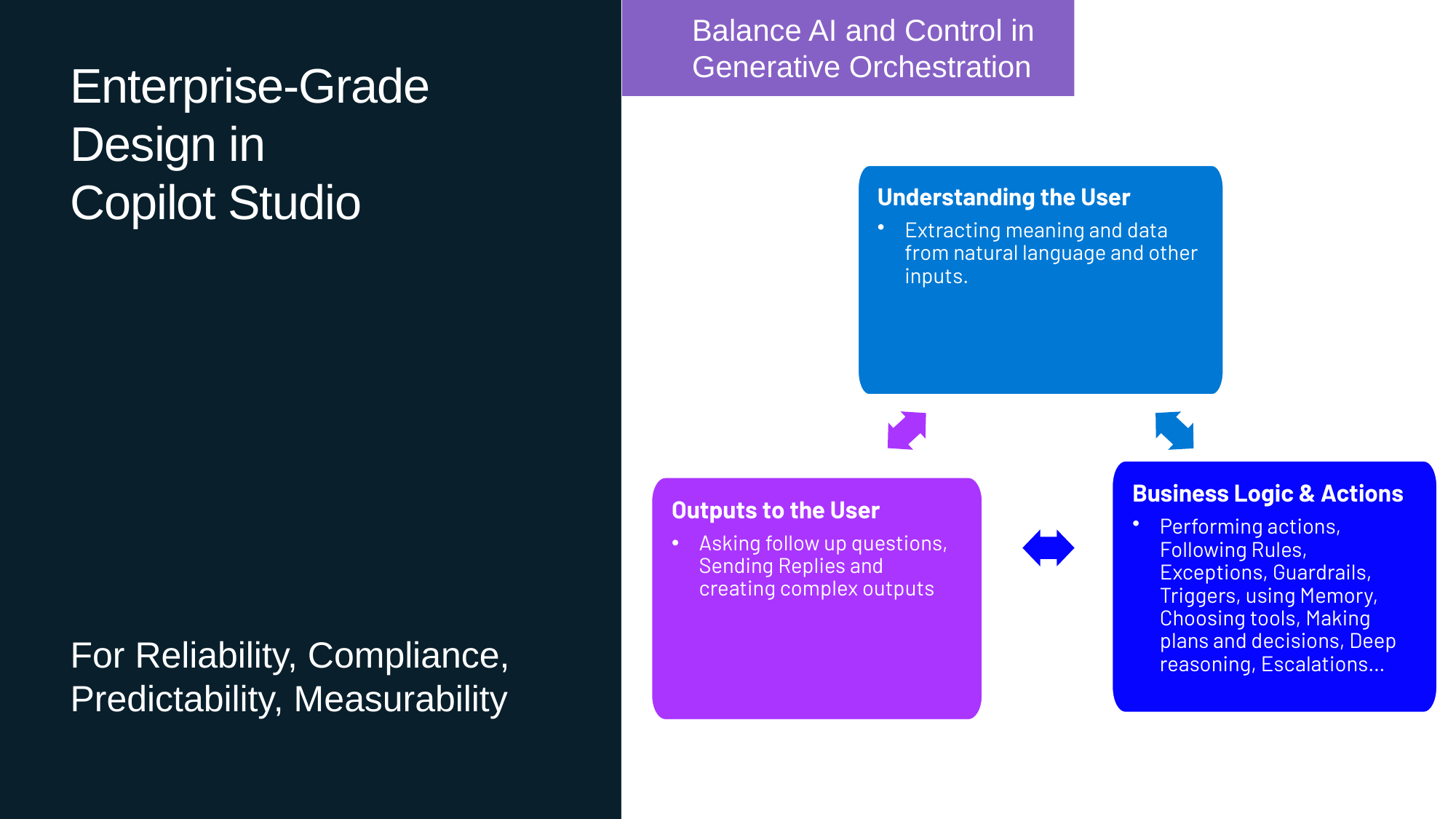

Balance AI and Control in Generative Orchestration
# Enterprise-Grade Design in Copilot Studio
Understanding the User
Extracting meaning and data from natural language and other inputs.

Business Logic & Actions
Performing actions, Following Rules, Exceptions, Guardrails, Triggers, using Memory, Choosing tools, Making plans and decisions, Deep reasoning, Escalations…
Outputs to the User
Asking follow up questions, Sending Replies and creating complex outputs

For Reliability, Compliance, Predictability, Measurability